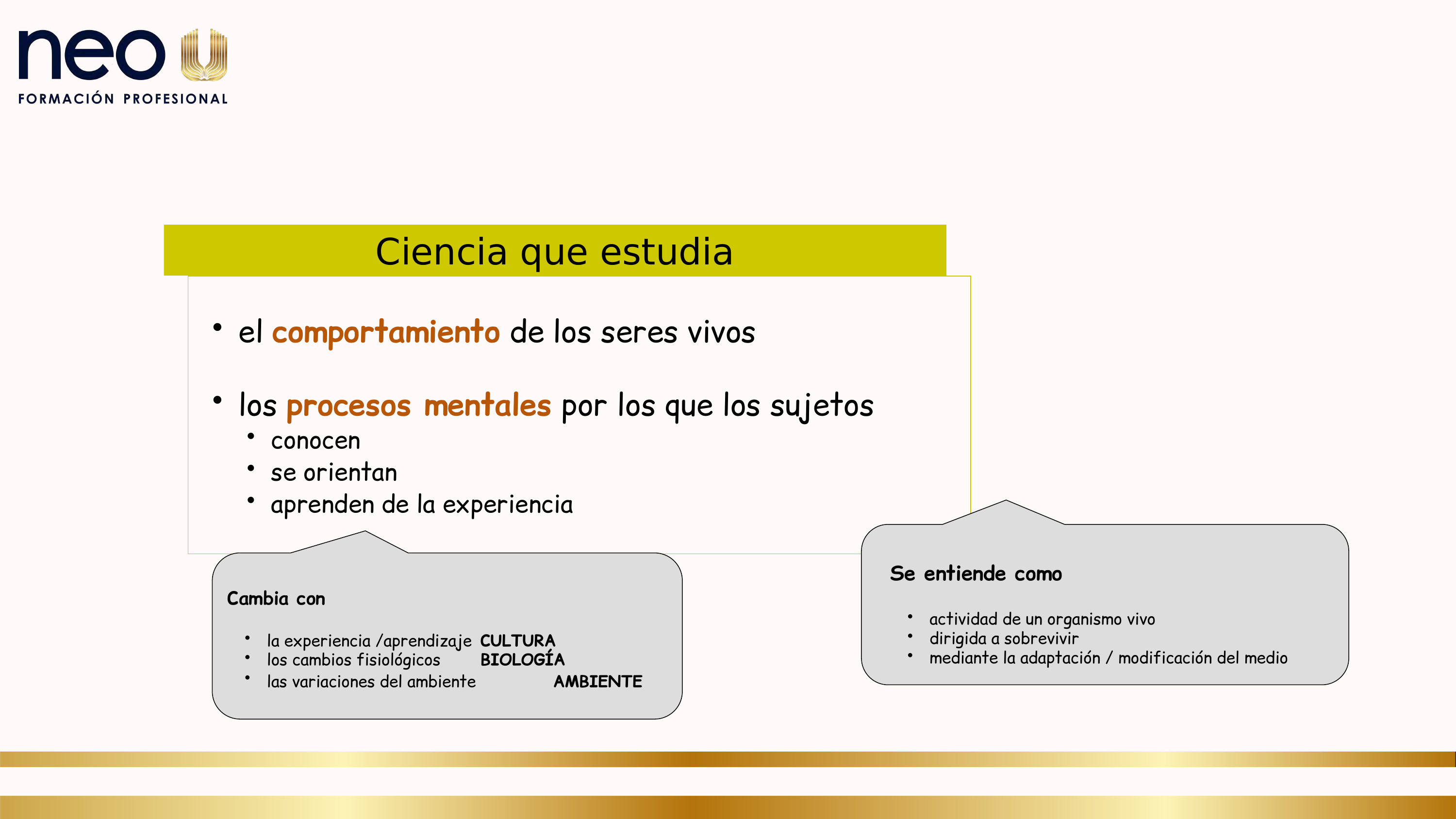

Ciencia que estudia

 el comportamiento de los seres vivos

 los procesos mentales por los que los sujetos
 conocen
 se orientan
 aprenden de la experiencia

Se entiende como

 actividad de un organismo vivo
 dirigida a sobrevivir
 mediante la adaptación / modificación del medio

Cambia con

 la experiencia /aprendizaje	CULTURA
 los cambios fisiológicos	BIOLOGÍA
 las variaciones del ambiente 	AMBIENTE